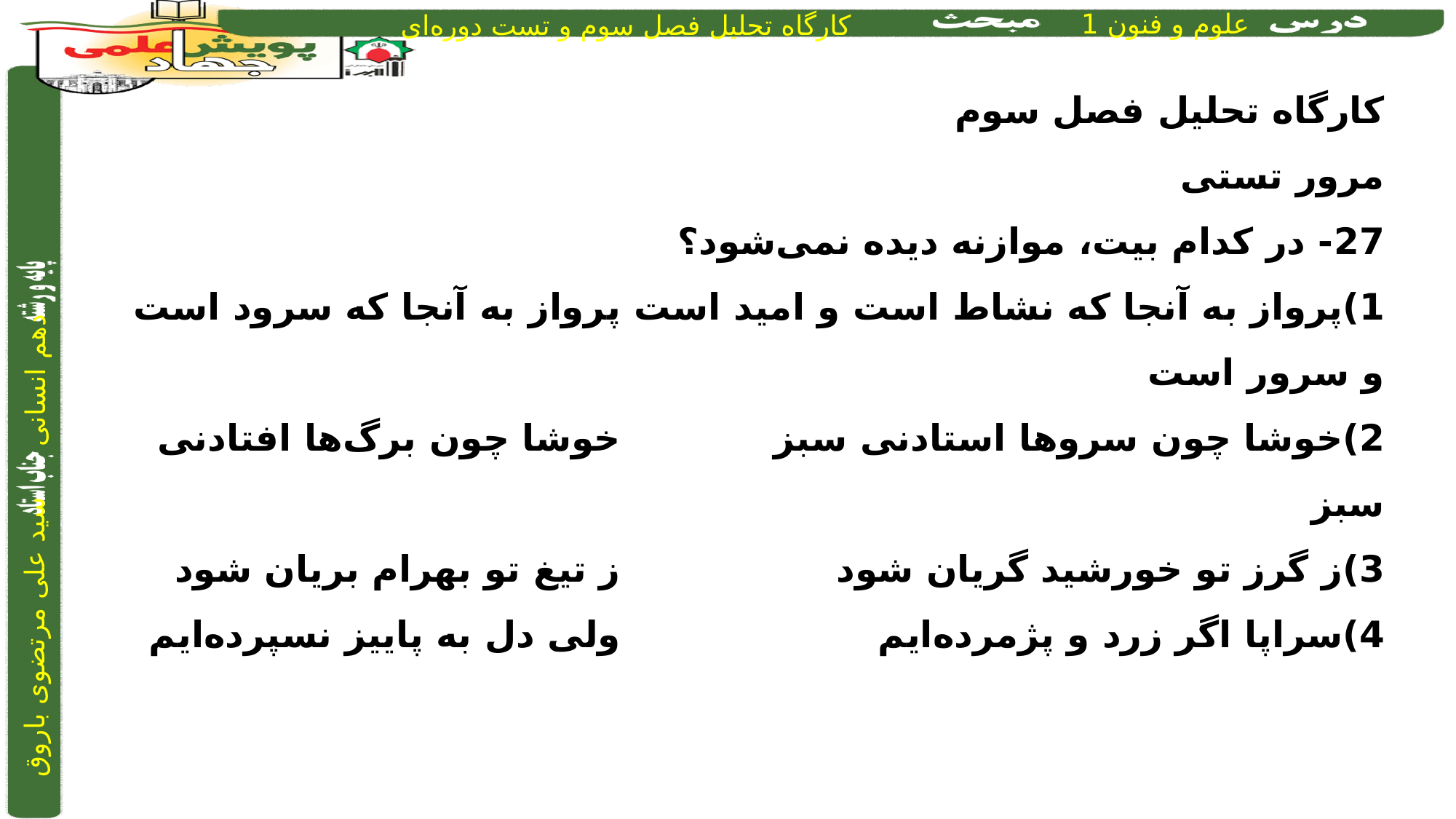

کارگاه تحلیل فصل سوم
مرور تستی
27- در کدام بیت، موازنه دیده نمی‌شود؟
1)	پرواز به آنجا که نشاط است و امید است	 	پرواز به آنجا که سرود است و سرور است
2)	خوشا چون سروها استادنی سبز		 	خوشا چون برگ‌ها افتادنی سبز
3)	ز گرز تو خورشید گریان شود		 	ز تیغ تو بهرام بریان شود
4)	سراپا اگر زرد و پژمرده‌ایم	 			ولی دل به پاییز نسپرده‌ایم